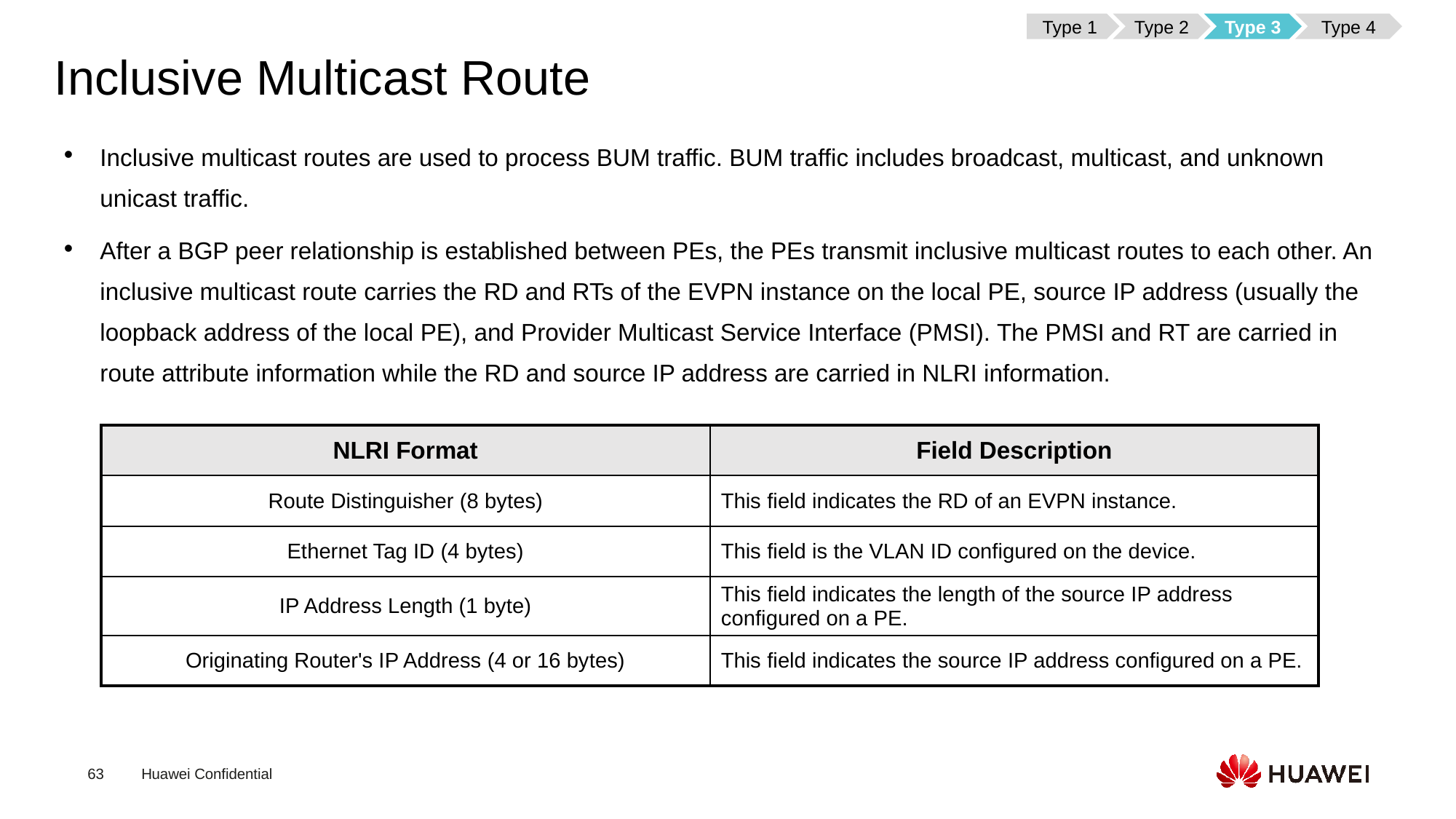

Type 1
Type 2
Type 3
Type 4
# Inclusive Multicast Route
Inclusive multicast routes are used to process BUM traffic. BUM traffic includes broadcast, multicast, and unknown unicast traffic.
After a BGP peer relationship is established between PEs, the PEs transmit inclusive multicast routes to each other. An inclusive multicast route carries the RD and RTs of the EVPN instance on the local PE, source IP address (usually the loopback address of the local PE), and Provider Multicast Service Interface (PMSI). The PMSI and RT are carried in route attribute information while the RD and source IP address are carried in NLRI information.
| NLRI Format | Field Description |
| --- | --- |
| Route Distinguisher (8 bytes) | This field indicates the RD of an EVPN instance. |
| Ethernet Tag ID (4 bytes) | This field is the VLAN ID configured on the device. |
| IP Address Length (1 byte) | This field indicates the length of the source IP address configured on a PE. |
| Originating Router's IP Address (4 or 16 bytes) | This field indicates the source IP address configured on a PE. |